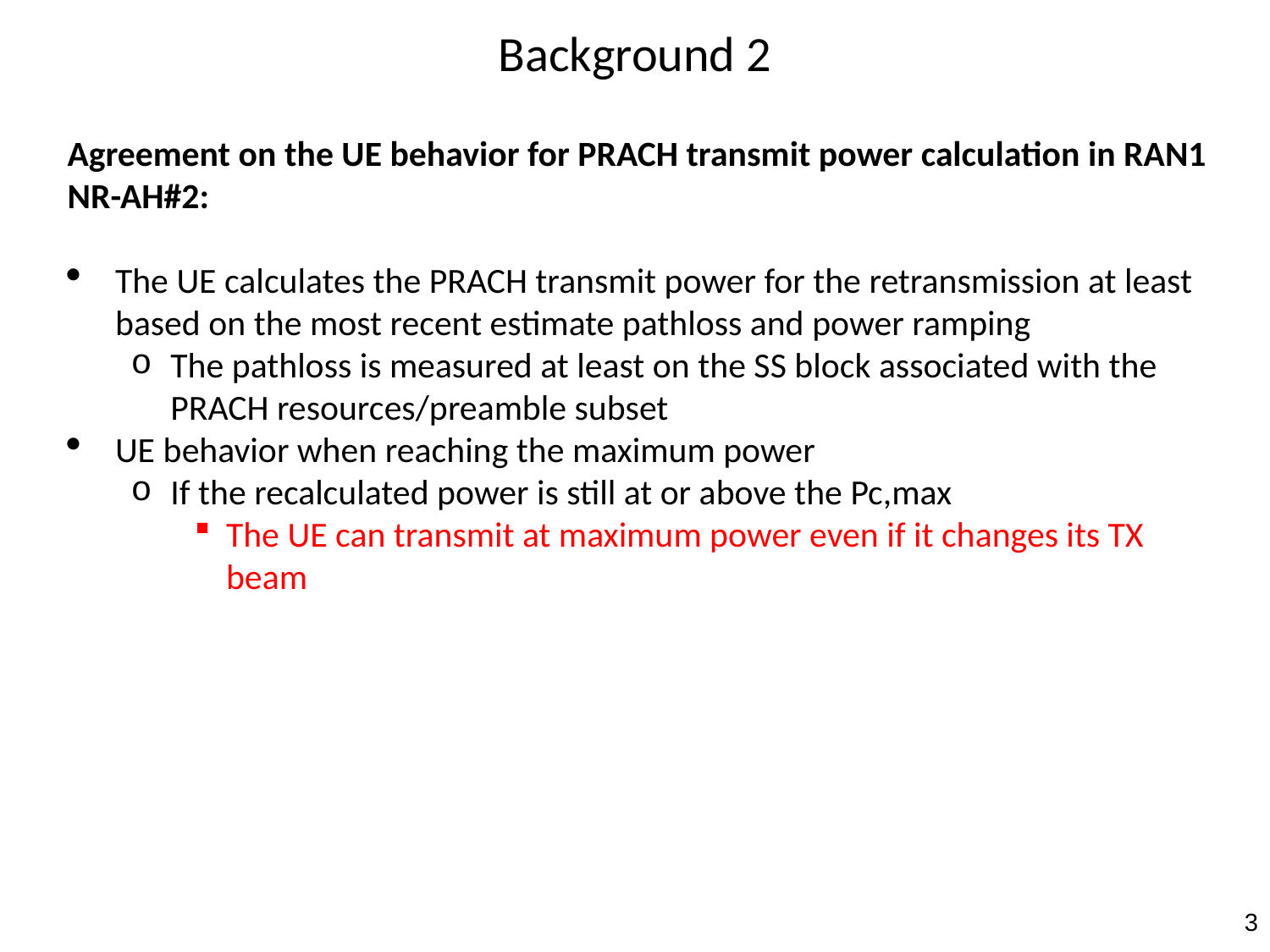

Background 2
Agreement on the UE behavior for PRACH transmit power calculation in RAN1 NR-AH#2:

The UE calculates the PRACH transmit power for the retransmission at least based on the most recent estimate pathloss and power ramping
The pathloss is measured at least on the SS block associated with the PRACH resources/preamble subset
UE behavior when reaching the maximum power
If the recalculated power is still at or above the Pc,max
The UE can transmit at maximum power even if it changes its TX beam